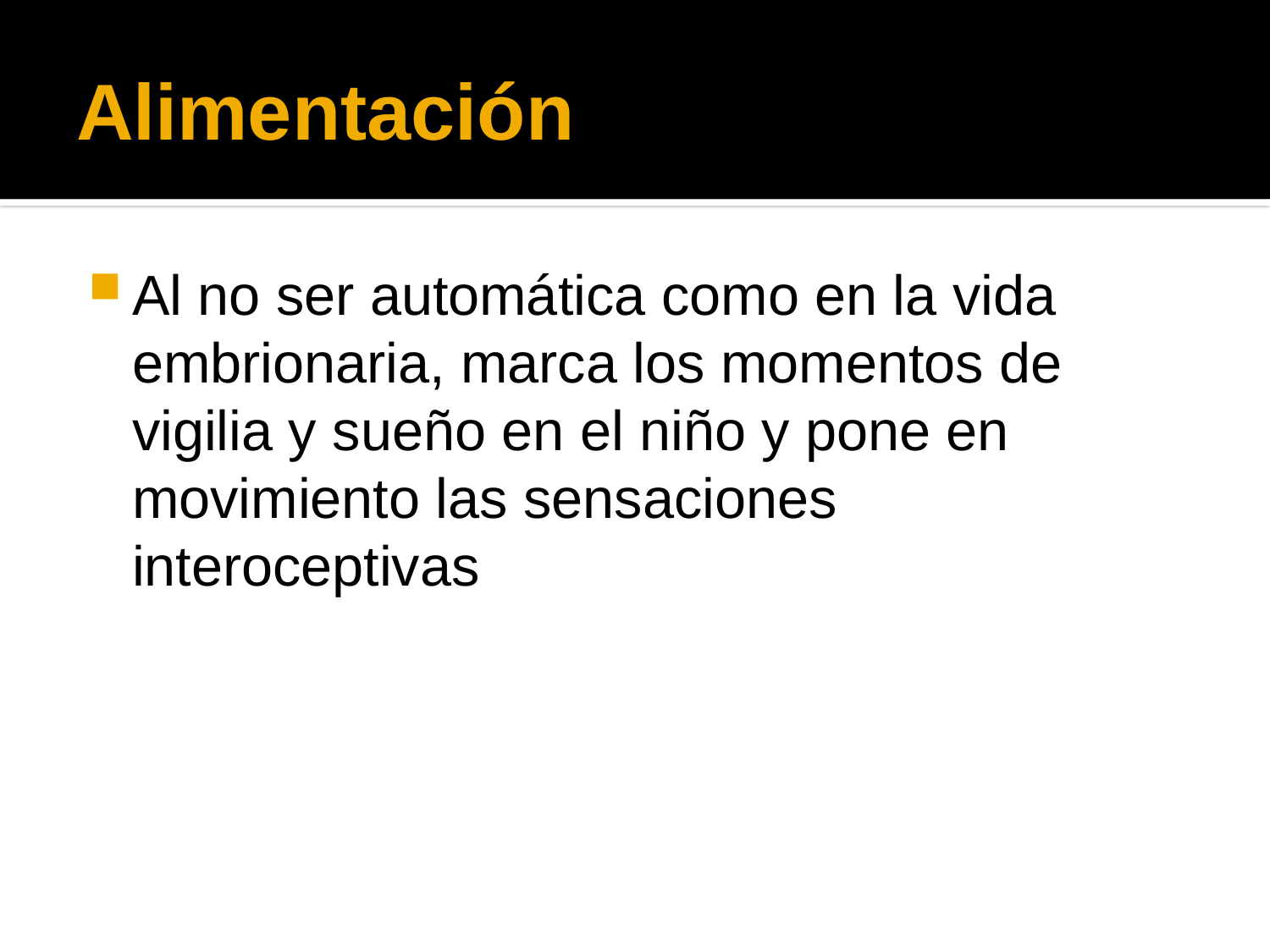

# Alimentación
Al no ser automática como en la vida embrionaria, marca los momentos de vigilia y sueño en el niño y pone en movimiento las sensaciones interoceptivas